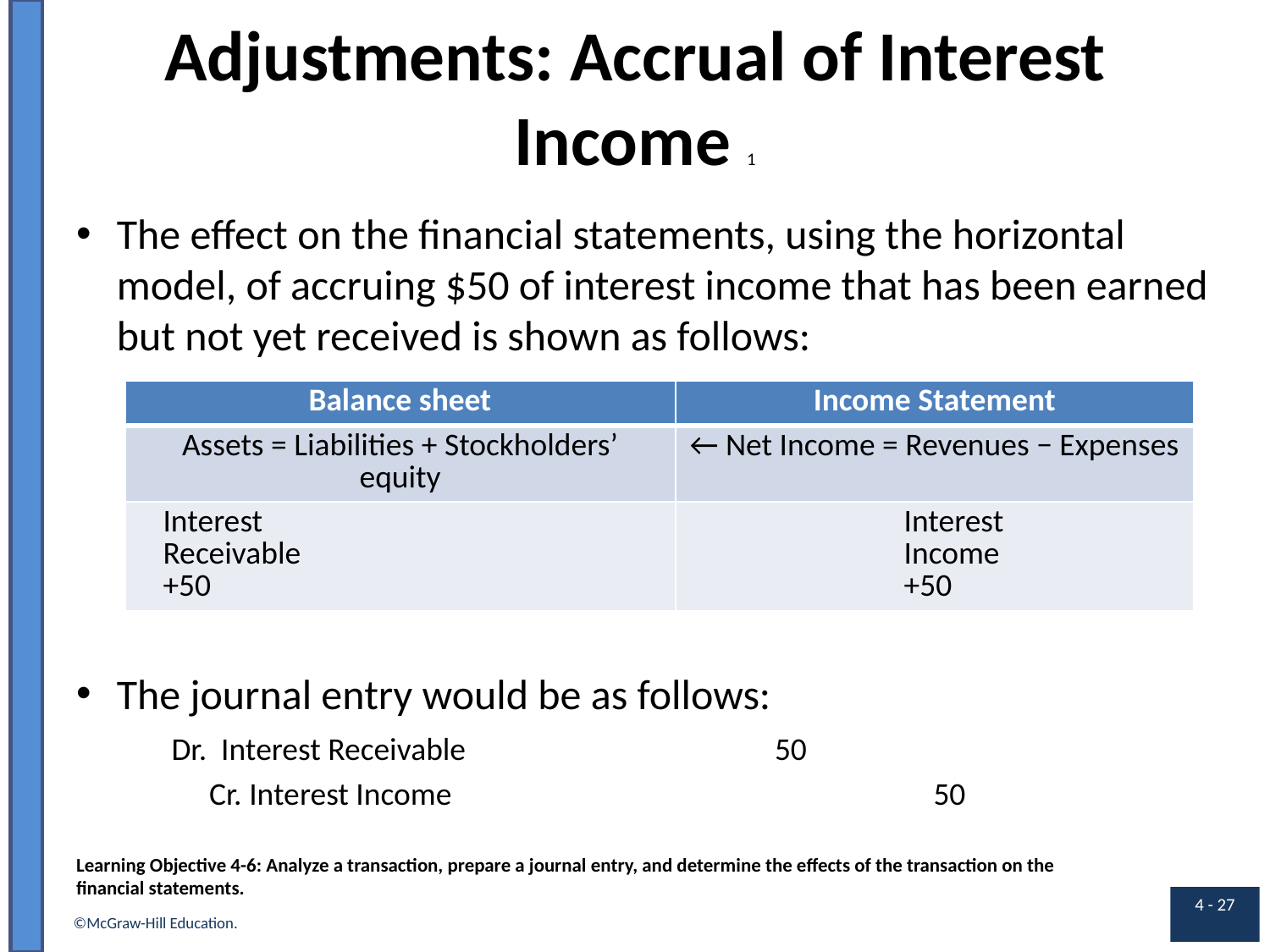

# Adjustments: Accrual of Interest Income 1
The effect on the financial statements, using the horizontal model, of accruing $50 of interest income that has been earned but not yet received is shown as follows:
| Balance sheet | Income Statement |
| --- | --- |
| Assets = Liabilities + Stockholders’ equity | ← Net Income = Revenues − Expenses |
| Interest Receivable +50 | Interest Income +50 |
The journal entry would be as follows:
| Dr. Interest Receivable | 50 | Blank |
| --- | --- | --- |
| Cr. Interest Income | Blank | 50 |
Learning Objective 4-6: Analyze a transaction, prepare a journal entry, and determine the effects of the transaction on the financial statements.